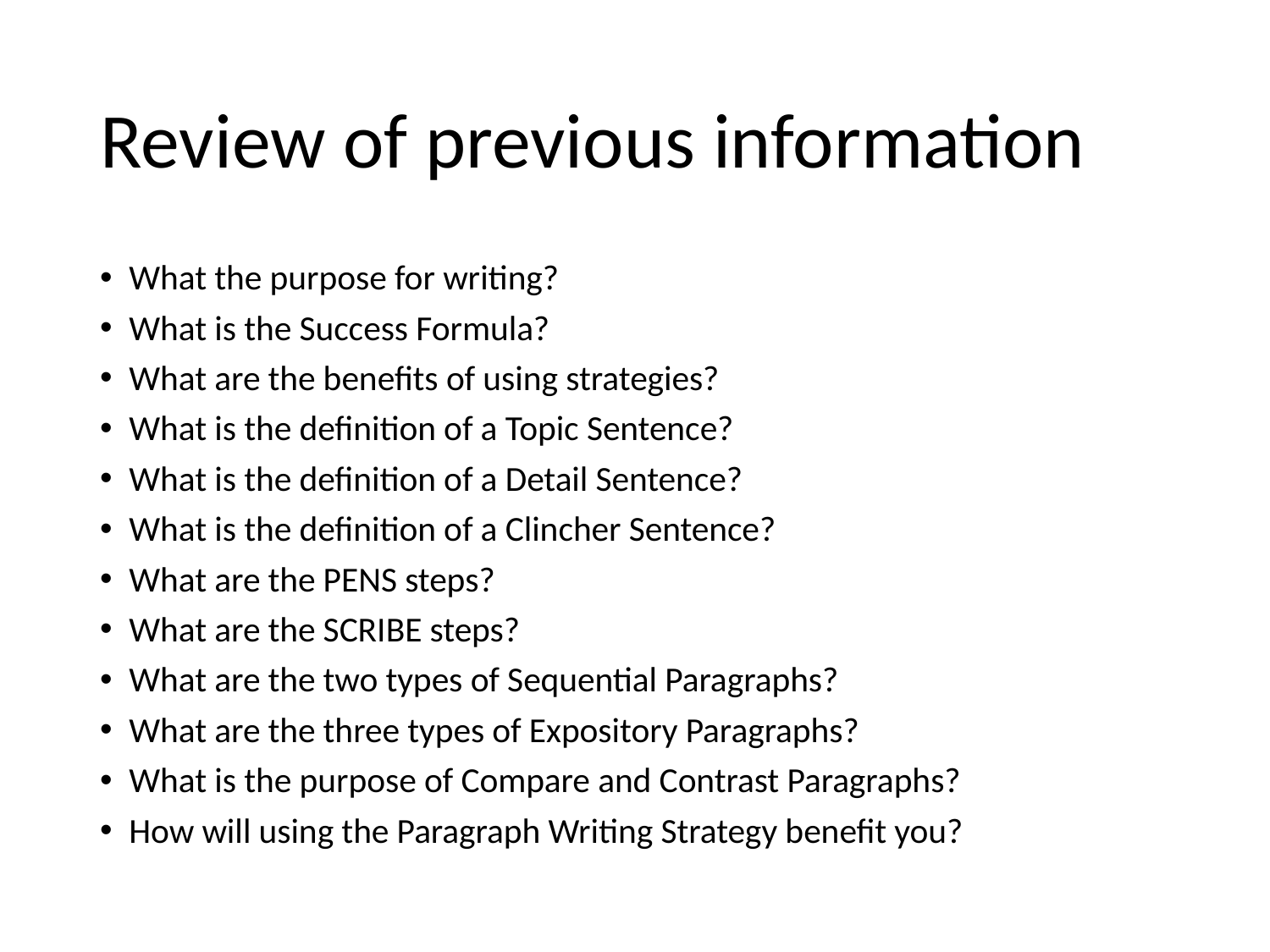

# Review of previous information
What the purpose for writing?
What is the Success Formula?
What are the benefits of using strategies?
What is the definition of a Topic Sentence?
What is the definition of a Detail Sentence?
What is the definition of a Clincher Sentence?
What are the PENS steps?
What are the SCRIBE steps?
What are the two types of Sequential Paragraphs?
What are the three types of Expository Paragraphs?
What is the purpose of Compare and Contrast Paragraphs?
How will using the Paragraph Writing Strategy benefit you?